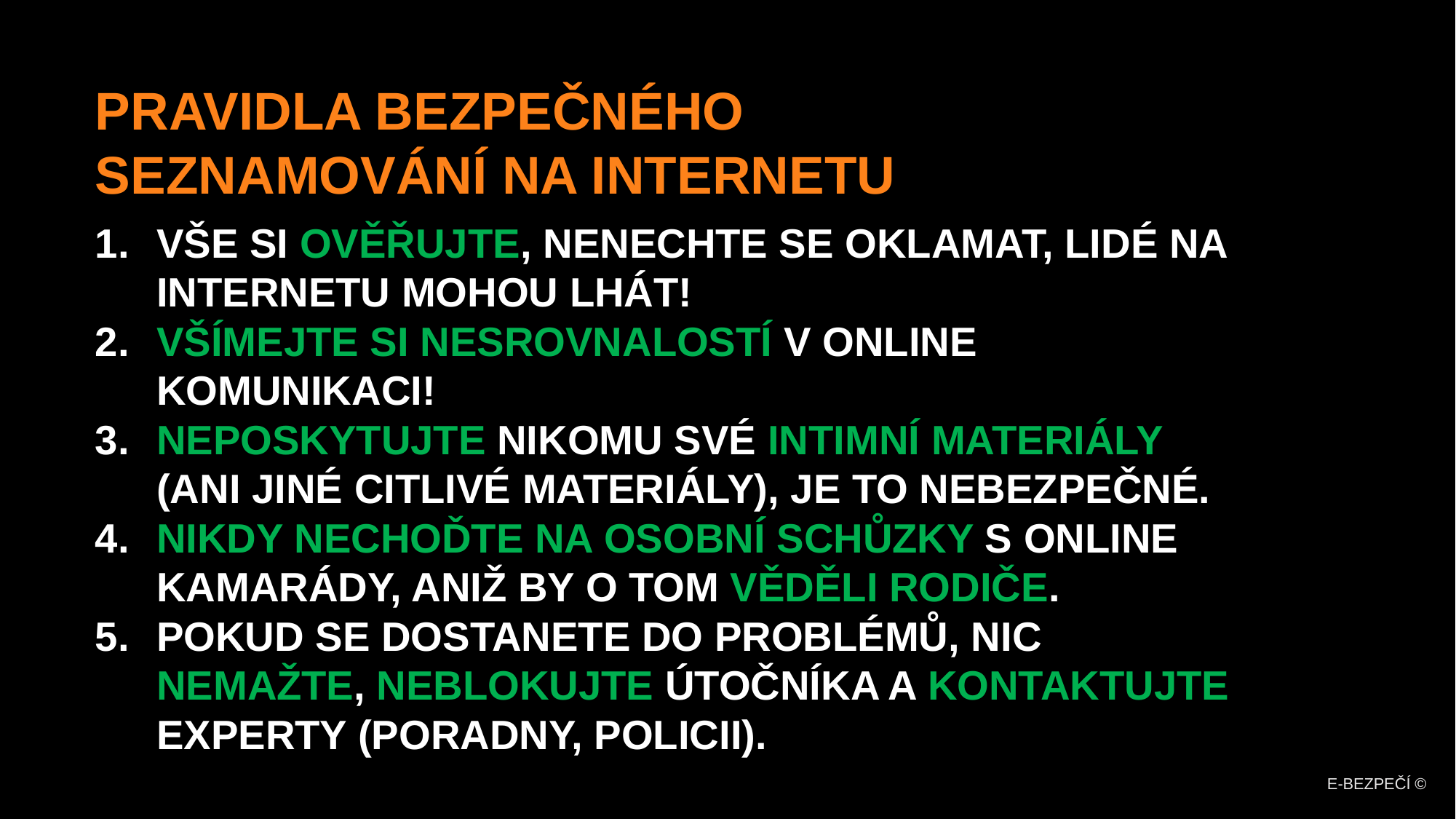

PRAVIDLA BEZPEČNÉHO
SEZNAMOVÁNÍ NA INTERNETU
VŠE SI OVĚŘUJTE, NENECHTE SE OKLAMAT, LIDÉ NA INTERNETU MOHOU LHÁT!
VŠÍMEJTE SI NESROVNALOSTÍ V ONLINE KOMUNIKACI!
NEPOSKYTUJTE NIKOMU SVÉ INTIMNÍ MATERIÁLY (ANI JINÉ CITLIVÉ MATERIÁLY), JE TO NEBEZPEČNÉ.
NIKDY NECHOĎTE NA OSOBNÍ SCHŮZKY S ONLINE KAMARÁDY, ANIŽ BY O TOM VĚDĚLI RODIČE.
POKUD SE DOSTANETE DO PROBLÉMŮ, NIC NEMAŽTE, NEBLOKUJTE ÚTOČNÍKA A KONTAKTUJTE EXPERTY (PORADNY, POLICII).

E-BEZPEČÍ ©